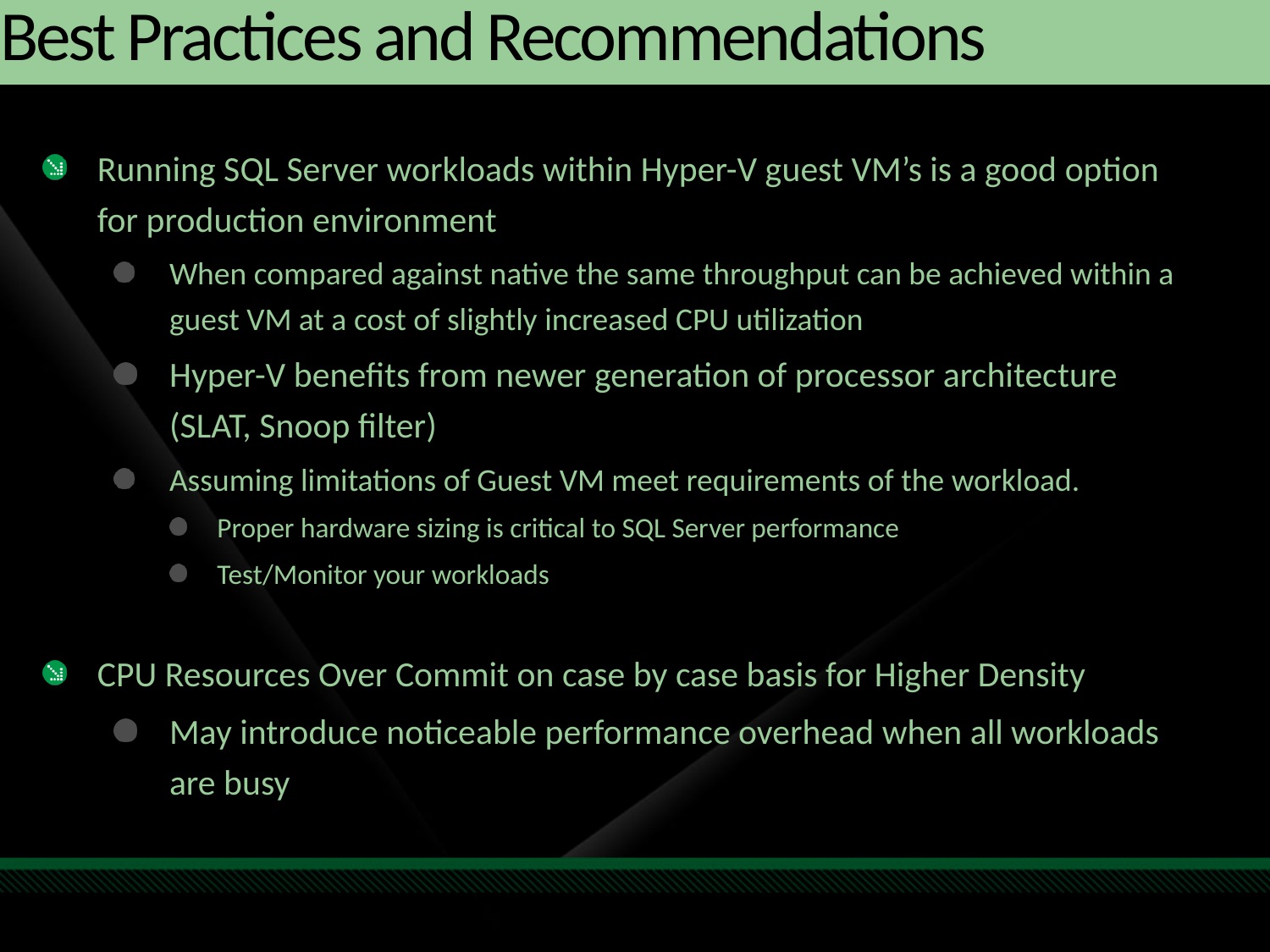

# Best Practices and Recommendations
Running SQL Server workloads within Hyper-V guest VM’s is a good option for production environment
When compared against native the same throughput can be achieved within a guest VM at a cost of slightly increased CPU utilization
Hyper-V benefits from newer generation of processor architecture (SLAT, Snoop filter)
Assuming limitations of Guest VM meet requirements of the workload.
Proper hardware sizing is critical to SQL Server performance
Test/Monitor your workloads

CPU Resources Over Commit on case by case basis for Higher Density
May introduce noticeable performance overhead when all workloads are busy